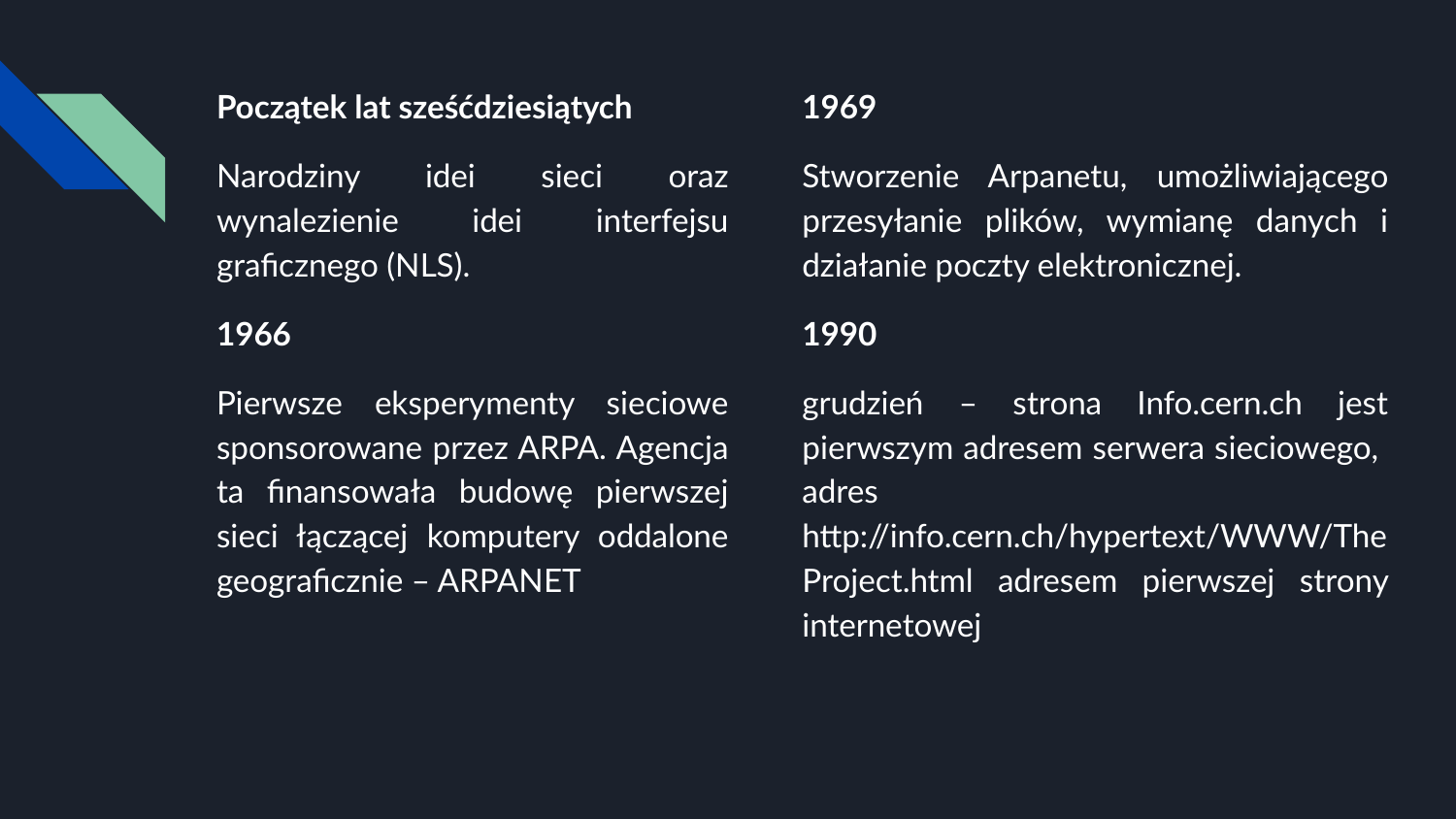

Początek lat sześćdziesiątych
Narodziny idei sieci oraz wynalezienie idei interfejsu graficznego (NLS).
1966
Pierwsze eksperymenty sieciowe sponsorowane przez ARPA. Agencja ta finansowała budowę pierwszej sieci łączącej komputery oddalone geograficznie – ARPANET
1969
Stworzenie Arpanetu, umożliwiającego przesyłanie plików, wymianę danych i działanie poczty elektronicznej.
1990
grudzień – strona Info.cern.ch jest pierwszym adresem serwera sieciowego,  adres http://info.cern.ch/hypertext/WWW/TheProject.html adresem pierwszej strony internetowej